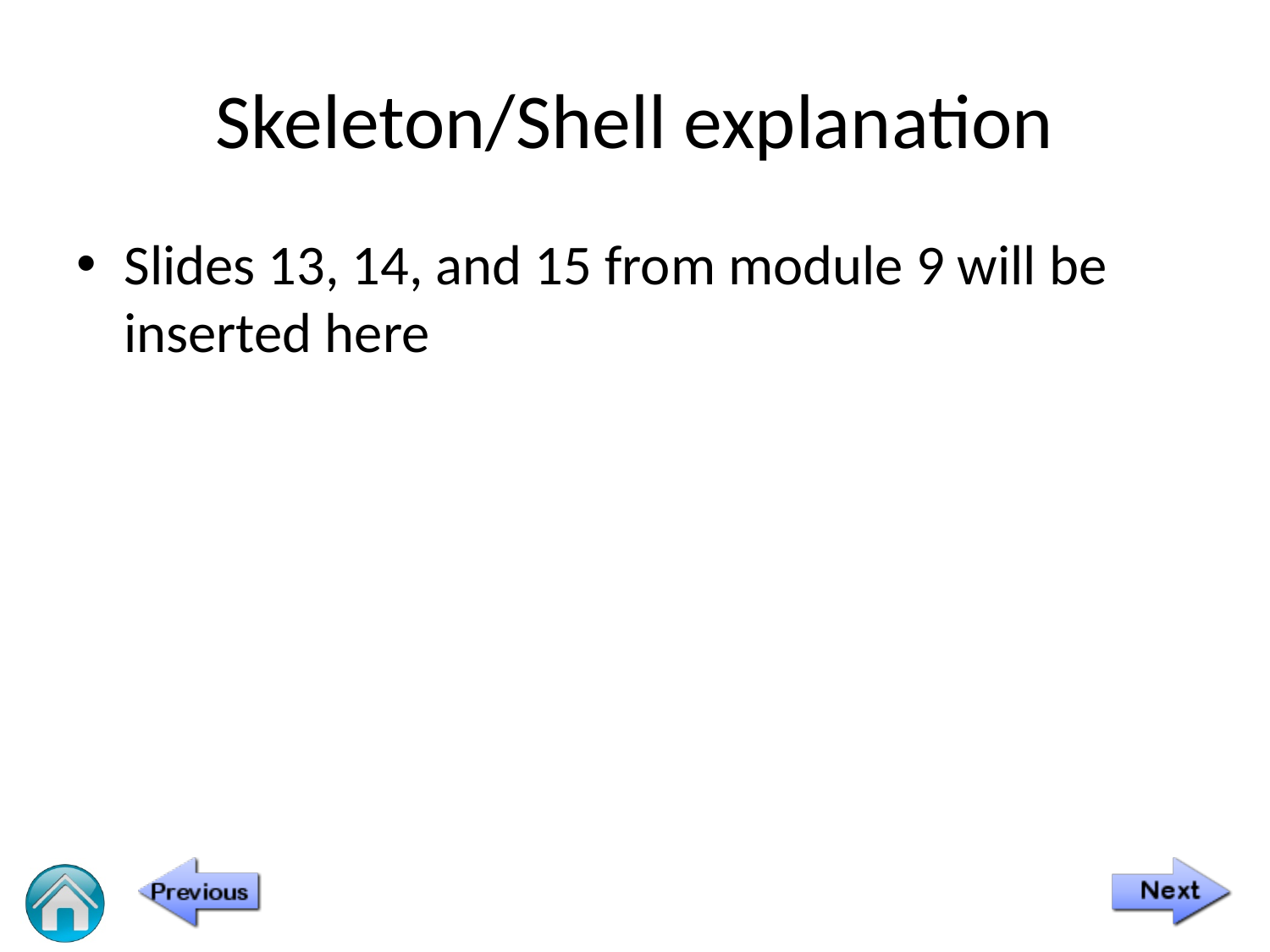

# Skeleton/Shell explanation
Slides 13, 14, and 15 from module 9 will be inserted here